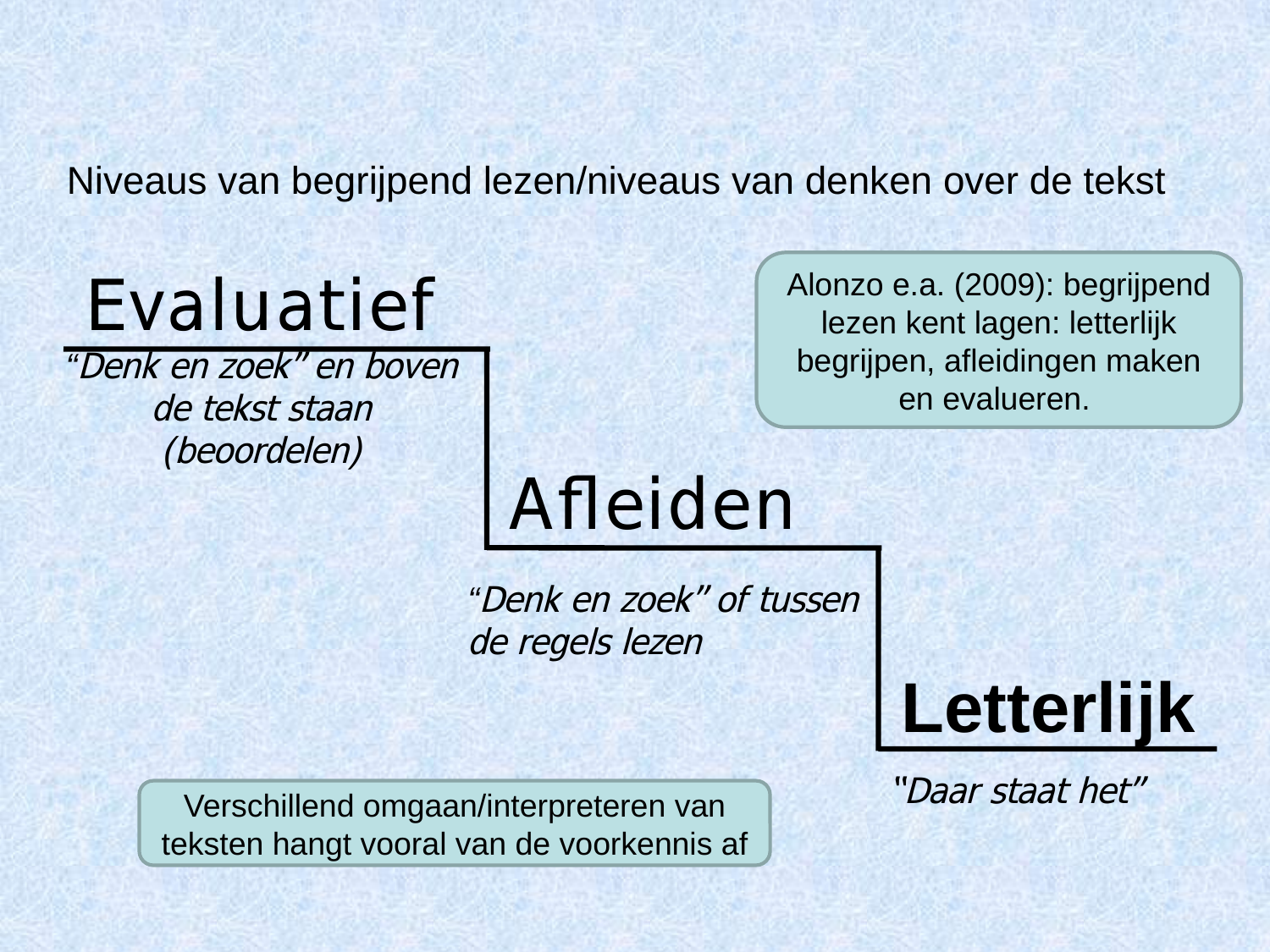

# Niveaus van begrijpend lezen/niveaus van denken over de tekst

Alonzo e.a. (2009): begrijpend lezen kent lagen: letterlijk begrijpen, afleidingen maken en evalueren.

Evaluatief
“Denk en zoek” en boven de tekst staan (beoordelen)

Afleiden

“Denk en zoek” of tussen de regels lezen
Letterlijk

“Daar staat het”
Verschillend omgaan/interpreteren van teksten hangt vooral van de voorkennis af